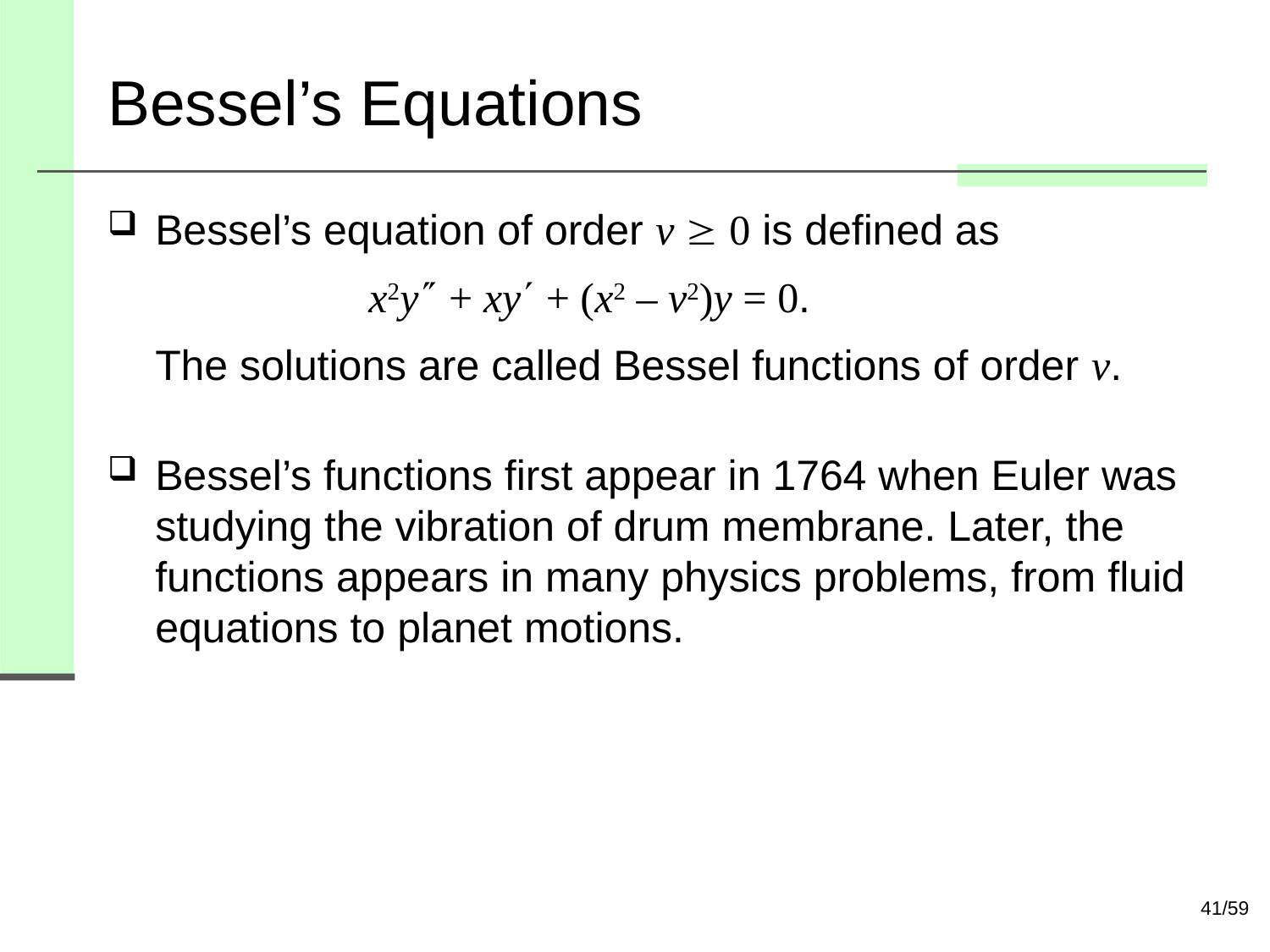

# Bessel’s Equations
Bessel’s equation of order v ≥ 0 is defined as
                  x2y″ + xy′ + (x2 – v2)y = 0.
The solutions are called Bessel functions of order v.
Bessel’s functions first appear in 1764 when Euler was studying the vibration of drum membrane. Later, the functions appears in many physics problems, from fluid equations to planet motions.
41